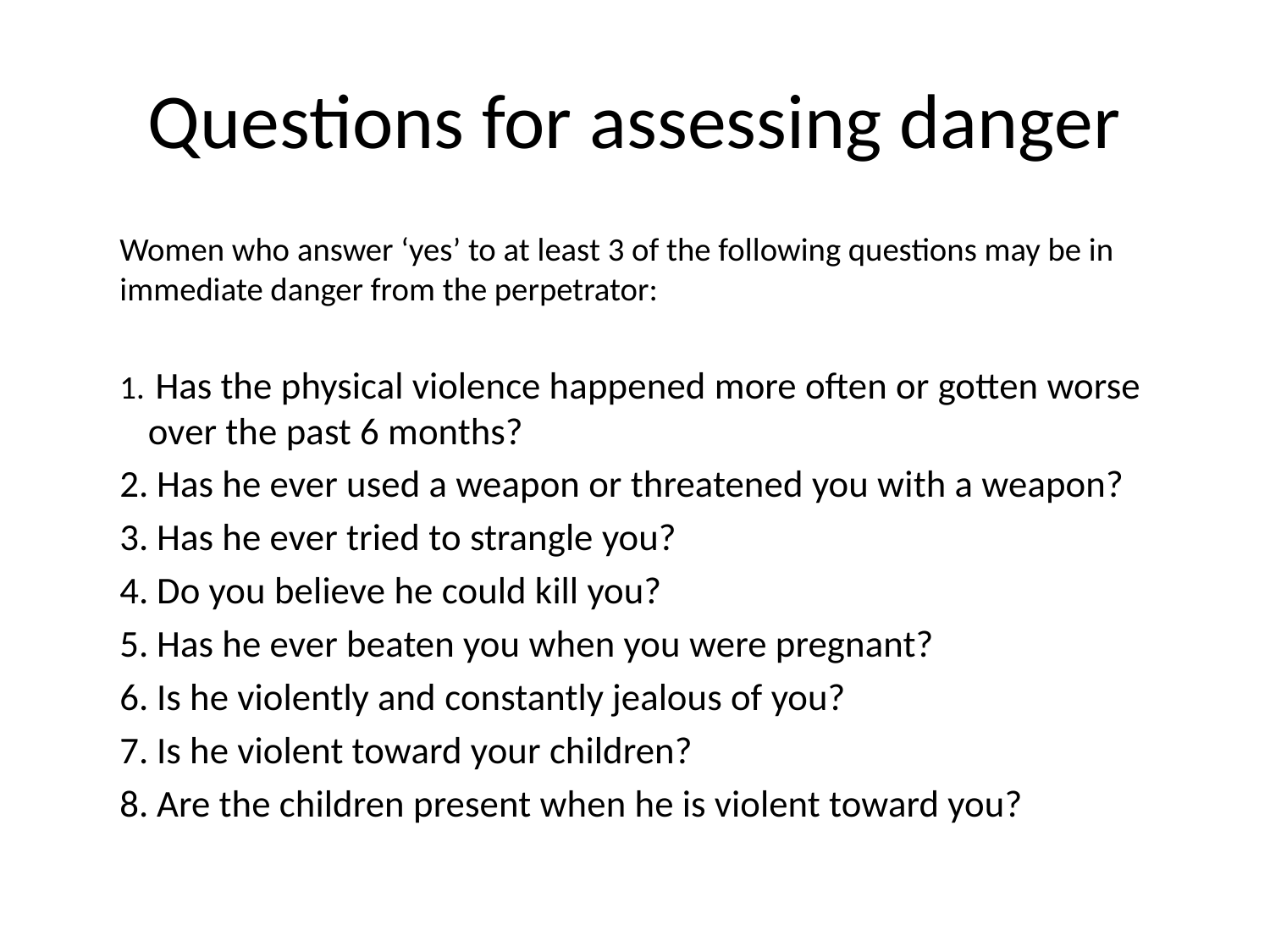

# Questions for assessing danger
Women who answer ‘yes’ to at least 3 of the following questions may be in immediate danger from the perpetrator:

 Has the physical violence happened more often or gotten worse over the past 6 months?
 Has he ever used a weapon or threatened you with a weapon?
 Has he ever tried to strangle you?
 Do you believe he could kill you?
 Has he ever beaten you when you were pregnant?
 Is he violently and constantly jealous of you?
 Is he violent toward your children?
 Are the children present when he is violent toward you?